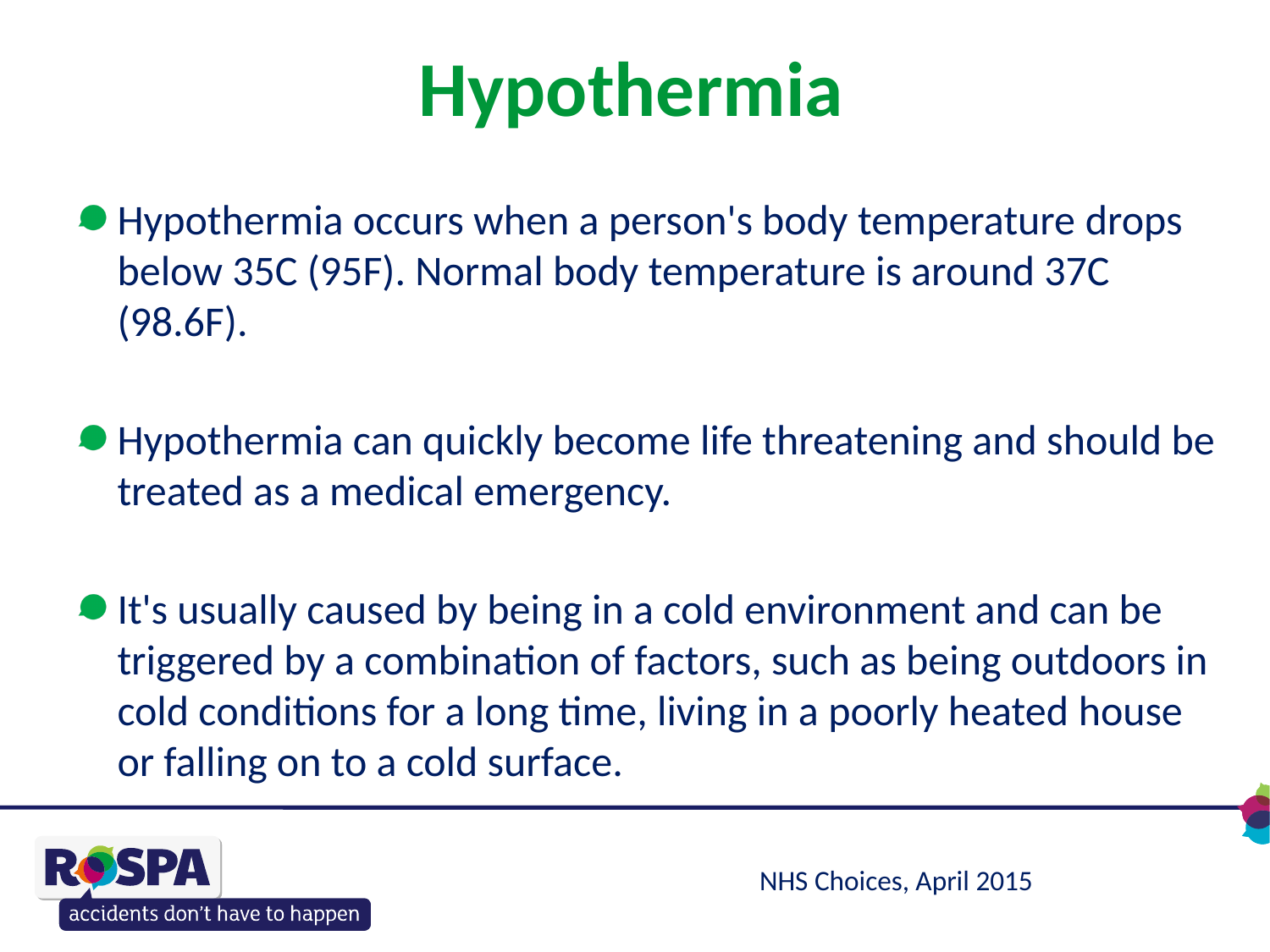

# Hypothermia
Hypothermia occurs when a person's body temperature drops below 35C (95F). Normal body temperature is around 37C (98.6F).

Hypothermia can quickly become life threatening and should be treated as a medical emergency.

It's usually caused by being in a cold environment and can be triggered by a combination of factors, such as being outdoors in cold conditions for a long time, living in a poorly heated house or falling on to a cold surface.

NHS Choices, April 2015